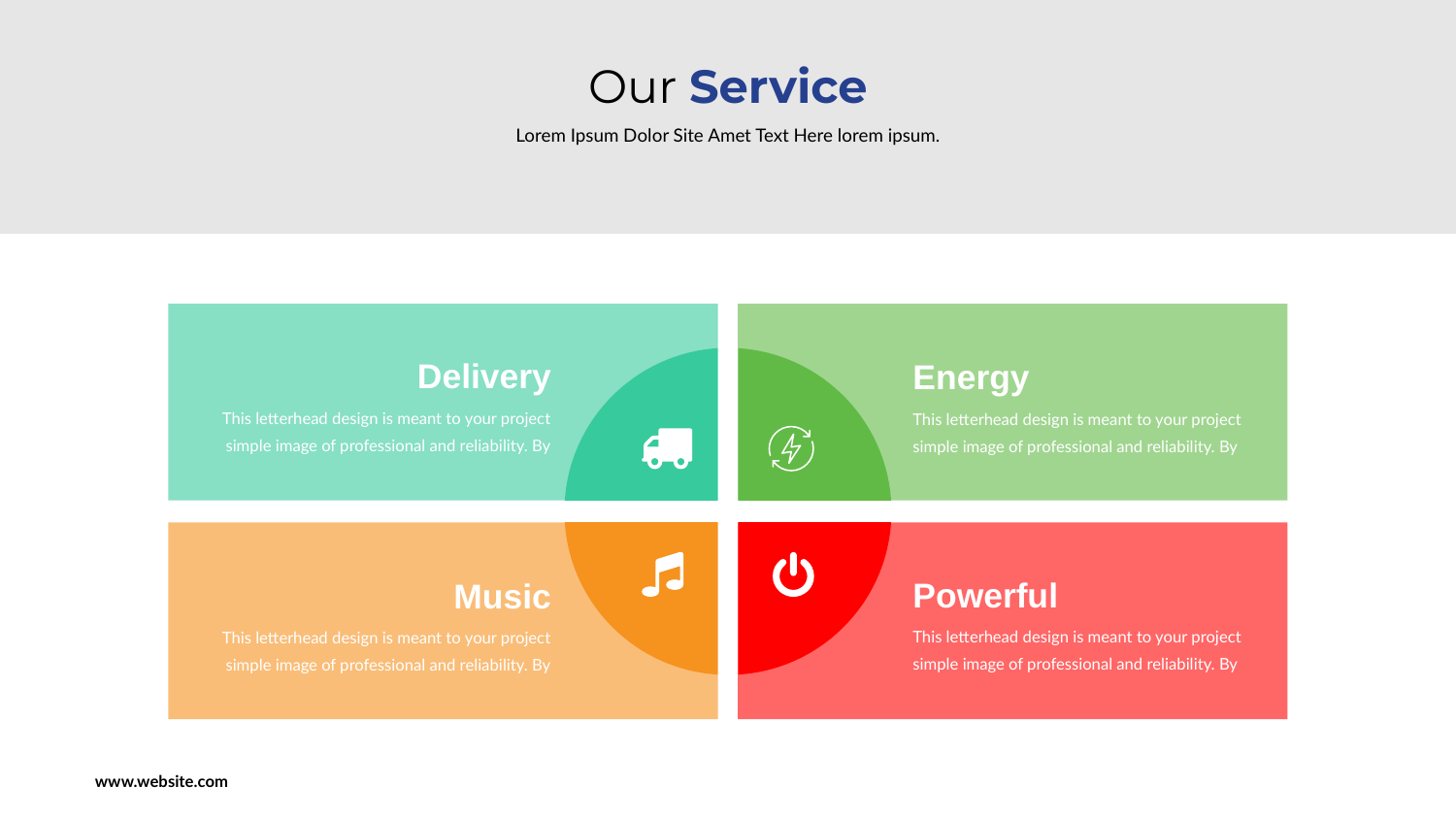

4
Our Service
Lorem Ipsum Dolor Site Amet Text Here lorem ipsum.

Delivery
Energy
This letterhead design is meant to your project simple image of professional and reliability. By
This letterhead design is meant to your project simple image of professional and reliability. By

Powerful
Music
This letterhead design is meant to your project simple image of professional and reliability. By
This letterhead design is meant to your project simple image of professional and reliability. By
www.website.com